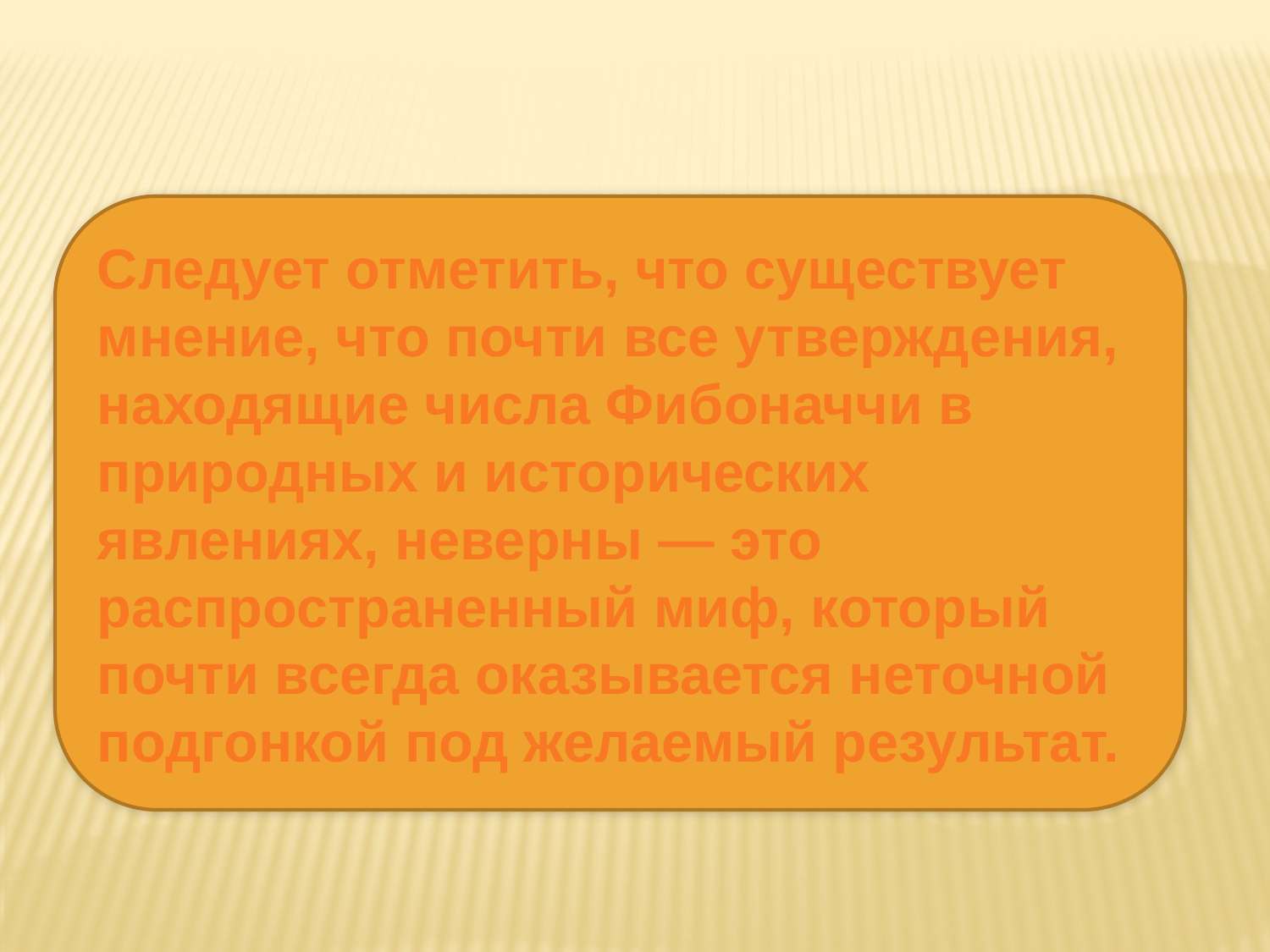

Следует отметить, что существует мнение, что почти все утверждения, находящие числа Фибоначчи в природных и исторических явлениях, неверны — это распространенный миф, который почти всегда оказывается неточной подгонкой под желаемый результат.